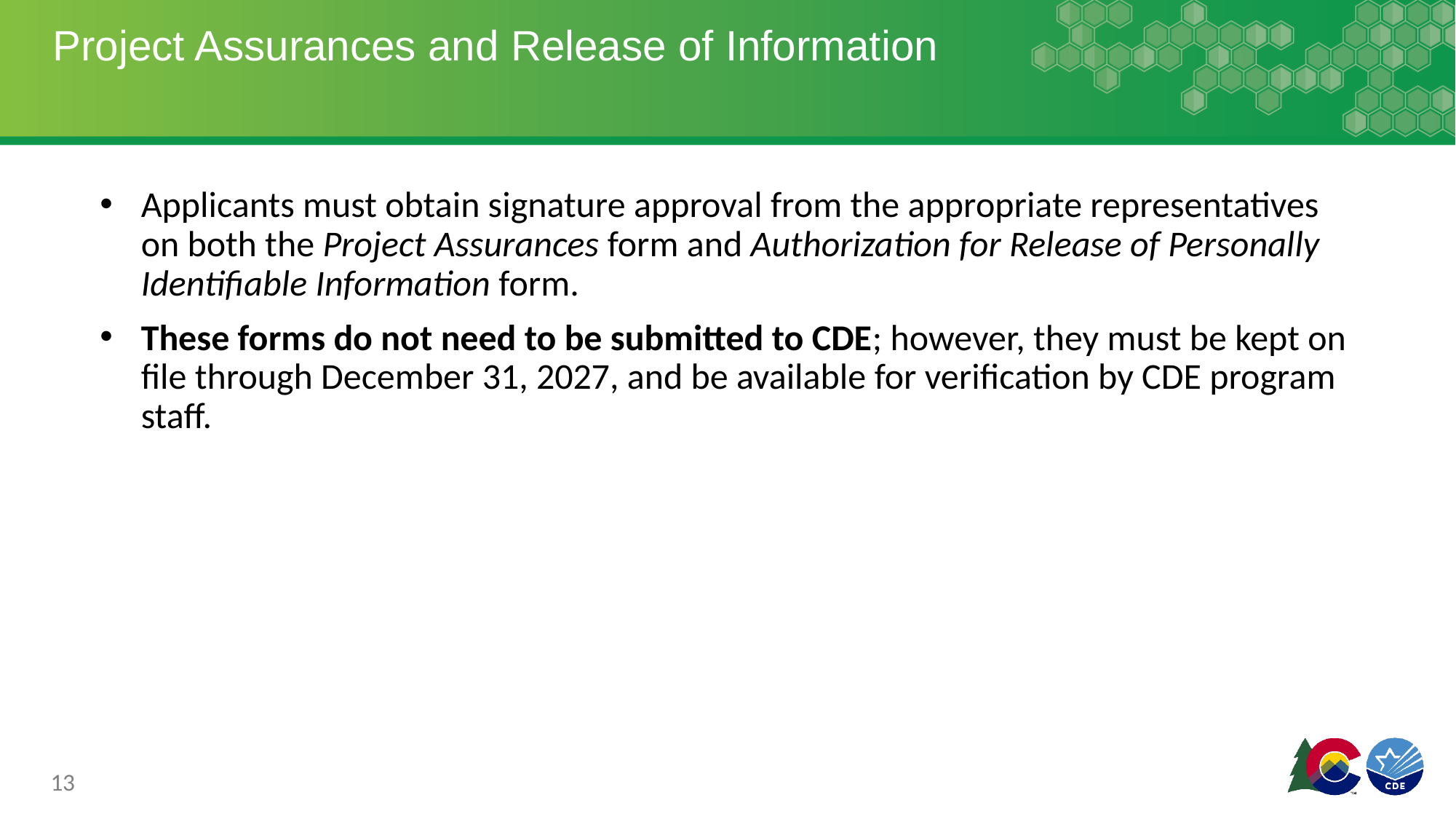

# Project Assurances and Release of Information
Applicants must obtain signature approval from the appropriate representatives on both the Project Assurances form and Authorization for Release of Personally Identifiable Information form.
These forms do not need to be submitted to CDE; however, they must be kept on file through December 31, 2027, and be available for verification by CDE program staff.

13